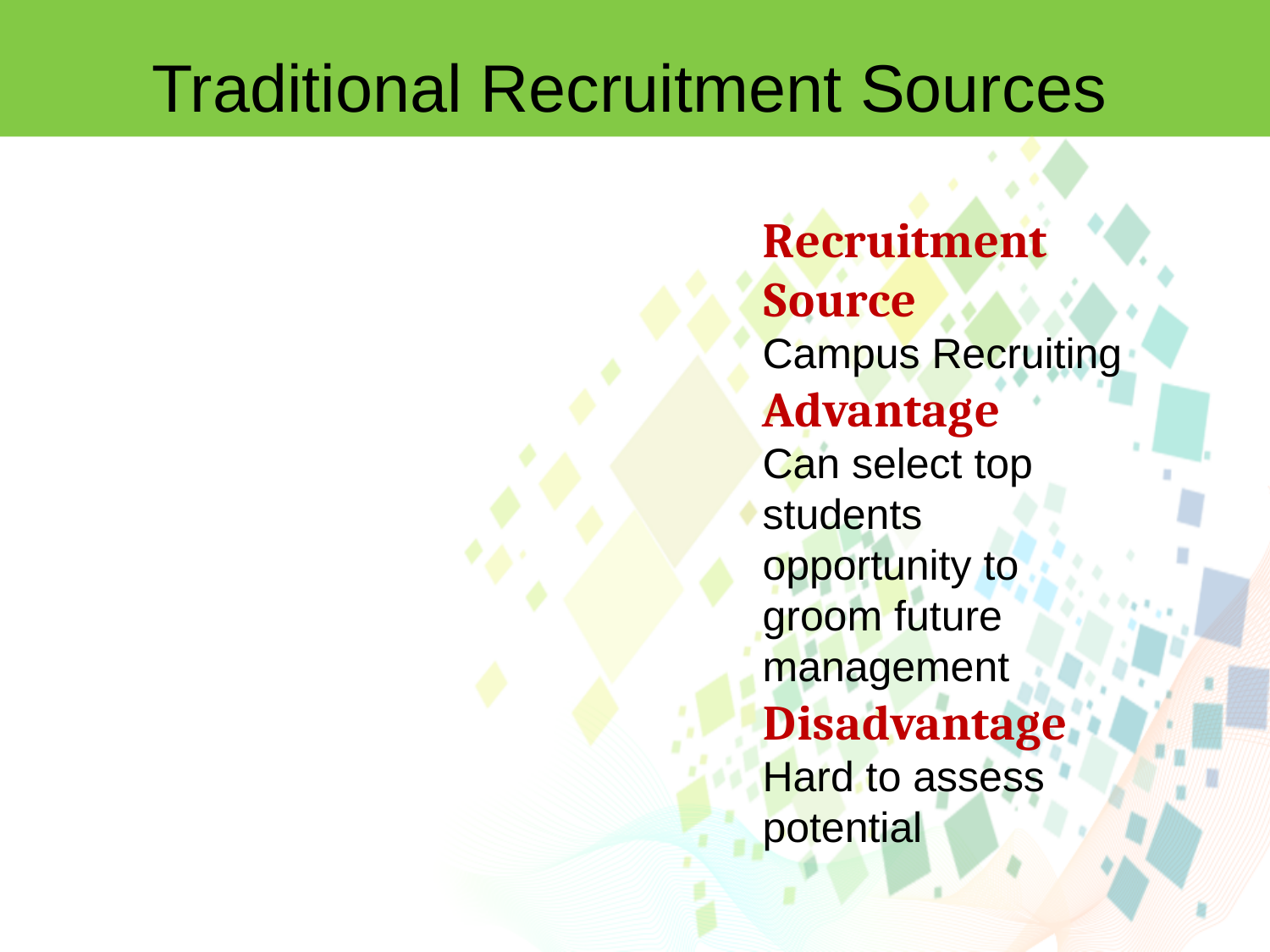

Traditional Recruitment Sources
Recruitment Source
Campus Recruiting Advantage
Can select top students opportunity to groom future management
Disadvantage
Hard to assess potential